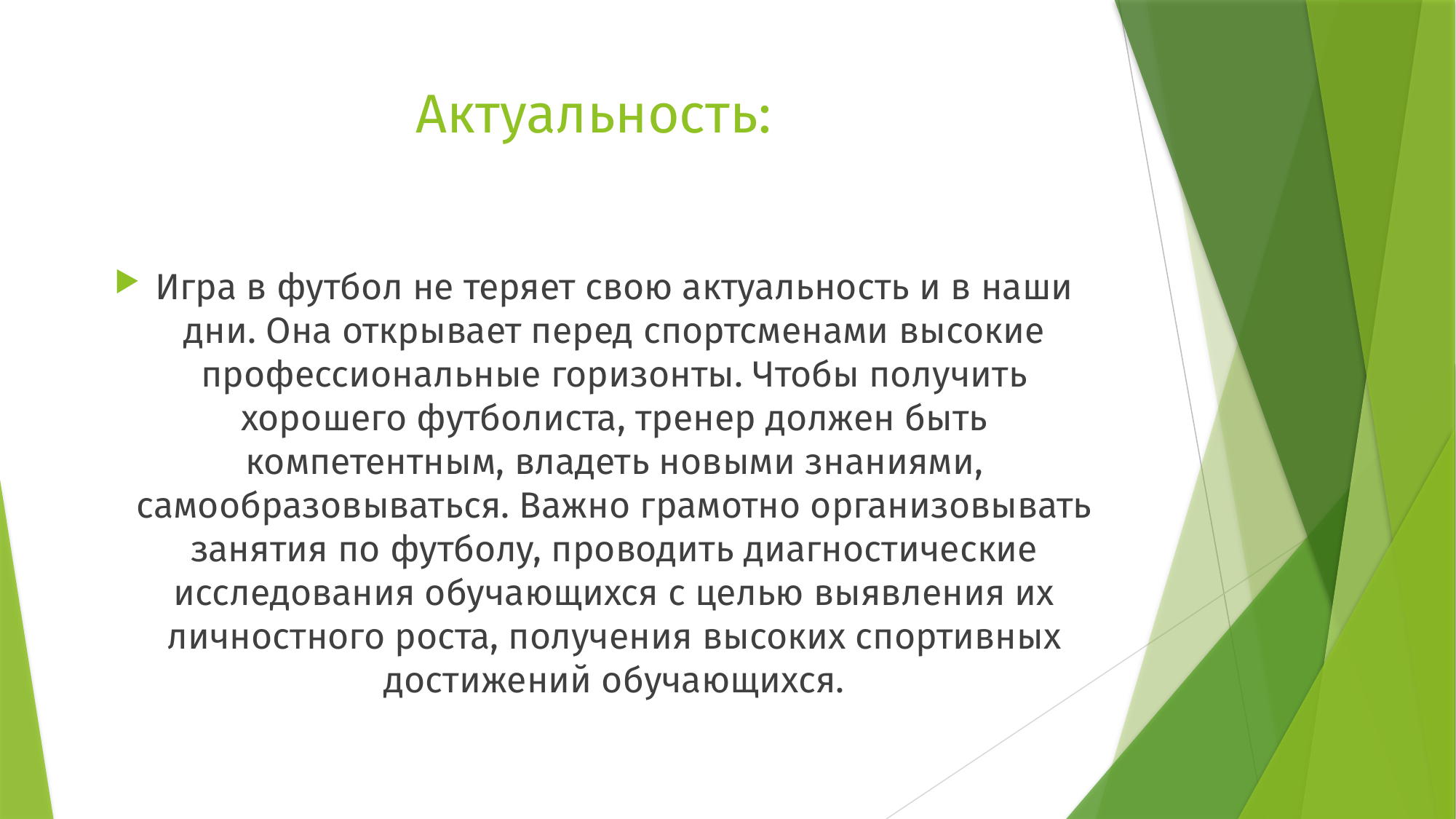

# Актуальность:
Игра в футбол не теряет свою актуальность и в наши дни. Она открывает перед спортсменами высокие профессиональные горизонты. Чтобы получить хорошего футболиста, тренер должен быть компетентным, владеть новыми знаниями, самообразовываться. Важно грамотно организовывать занятия по футболу, проводить диагностические исследования обучающихся с целью выявления их личностного роста, получения высоких спортивных достижений обучающихся.